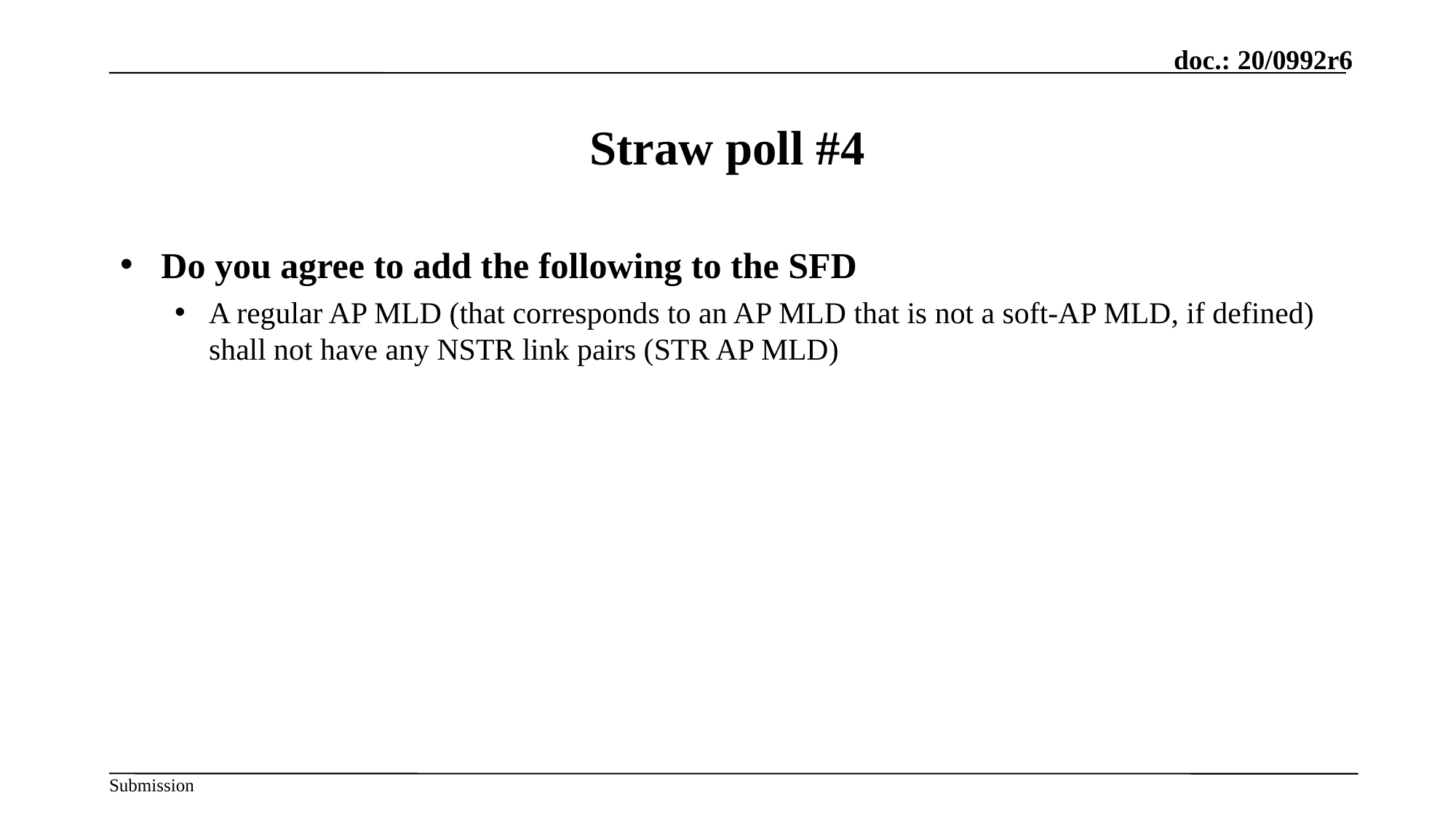

# Straw poll #4
Do you agree to add the following to the SFD
A regular AP MLD (that corresponds to an AP MLD that is not a soft-AP MLD, if defined) shall not have any NSTR link pairs (STR AP MLD)